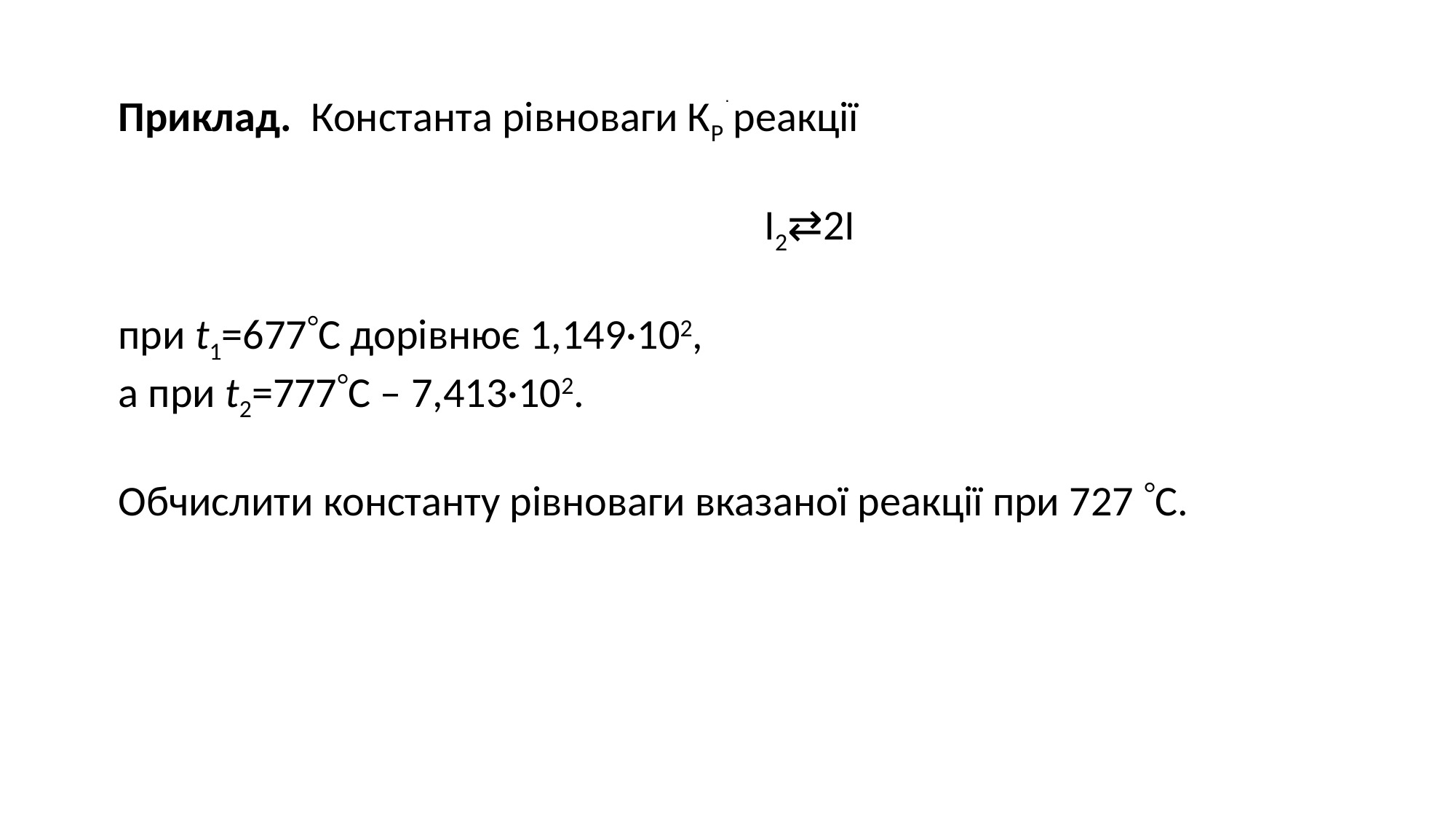

Приклад.  Константа рівноваги КР реакції

                                                                   І2⇄2І

при t1=677°С дорівнює 1,149·102,
а при t2=777°С – 7,413·102.

Обчислити константу рівноваги вказаної реакції при 727 °С.
.